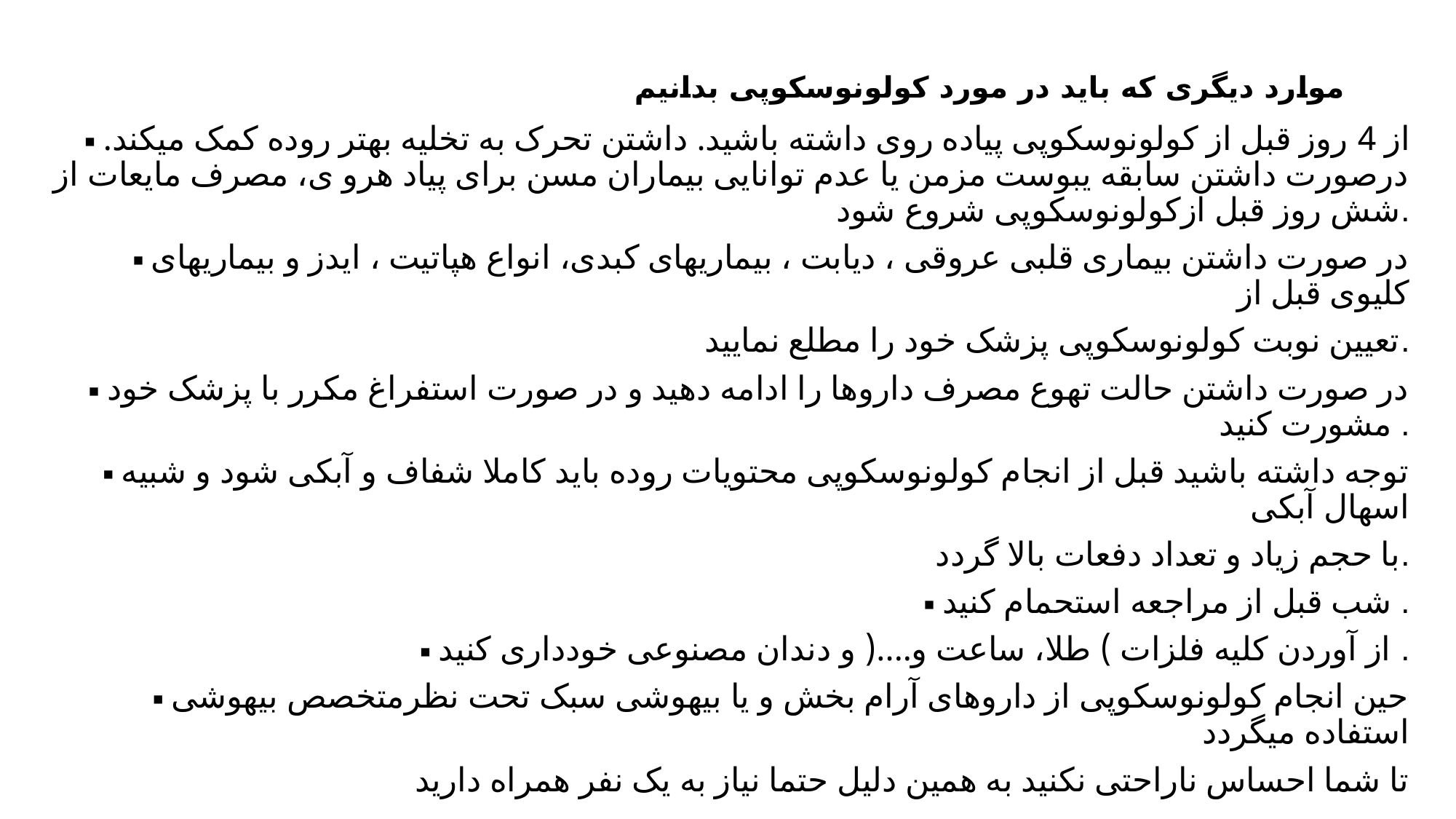

# موارد دیگری که باید در مورد کولونوسکوپی بدانیم
▪ از 4 روز قبل از کولونوسکوپی پیاده روی داشته باشید. داشتن تحرک به تخلیه بهتر روده کمک میکند. درصورت داشتن سابقه یبوست مزمن یا عدم توانایی بیماران مسن برای پیاد هرو ی، مصرف مایعات از شش روز قبل ازکولونوسکوپی شروع شود.
▪ در صورت داشتن بیماری قلبی عروقی ، دیابت ، بیماریهای کبدی، انواع هپاتیت ، ایدز و بیماریهای کلیوی قبل از
تعیین نوبت کولونوسکوپی پزشک خود را مطلع نمایید.
▪ در صورت داشتن حالت تهوع مصرف داروها را ادامه دهید و در صورت استفراغ مکرر با پزشک خود مشورت کنید .
▪ توجه داشته باشید قبل از انجام کولونوسکوپی محتویات روده باید کاملا شفاف و آبکی شود و شبیه اسهال آبکی
با حجم زیاد و تعداد دفعات بالا گردد.
▪ شب قبل از مراجعه استحمام کنید .
▪ از آوردن کلیه فلزات ) طلا، ساعت و....( و دندان مصنوعی خودداری کنید .
▪ حین انجام کولونوسکوپی از داروهای آرام بخش و یا بیهوشی سبک تحت نظرمتخصص بیهوشی استفاده میگردد
تا شما احساس ناراحتی نکنید به همین دلیل حتما نیاز به یک نفر همراه دارید